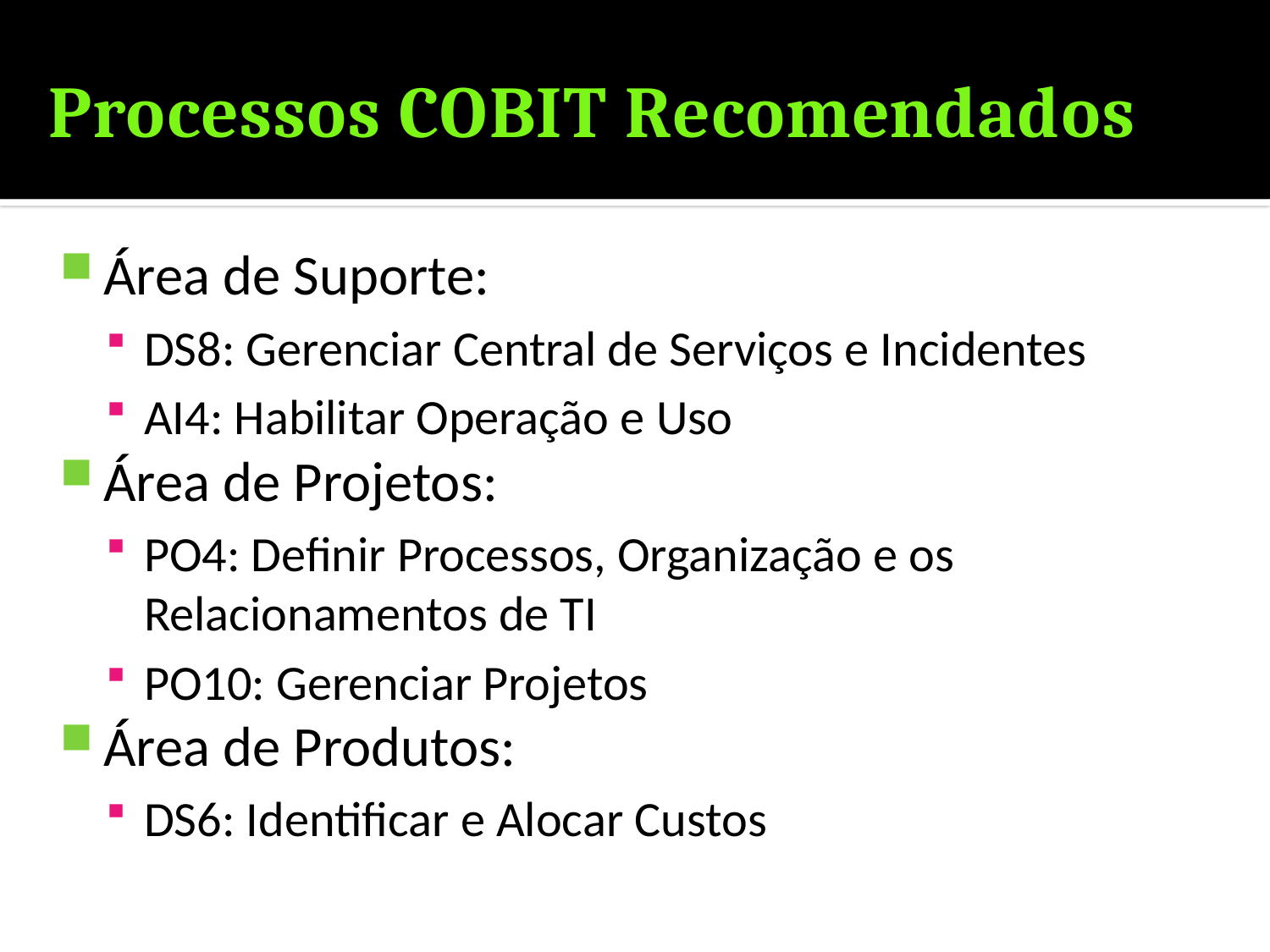

# Processos COBIT Recomendados
Área de Suporte:
DS8: Gerenciar Central de Serviços e Incidentes
AI4: Habilitar Operação e Uso
Área de Projetos:
PO4: Definir Processos, Organização e os Relacionamentos de TI
PO10: Gerenciar Projetos
Área de Produtos:
DS6: Identificar e Alocar Custos